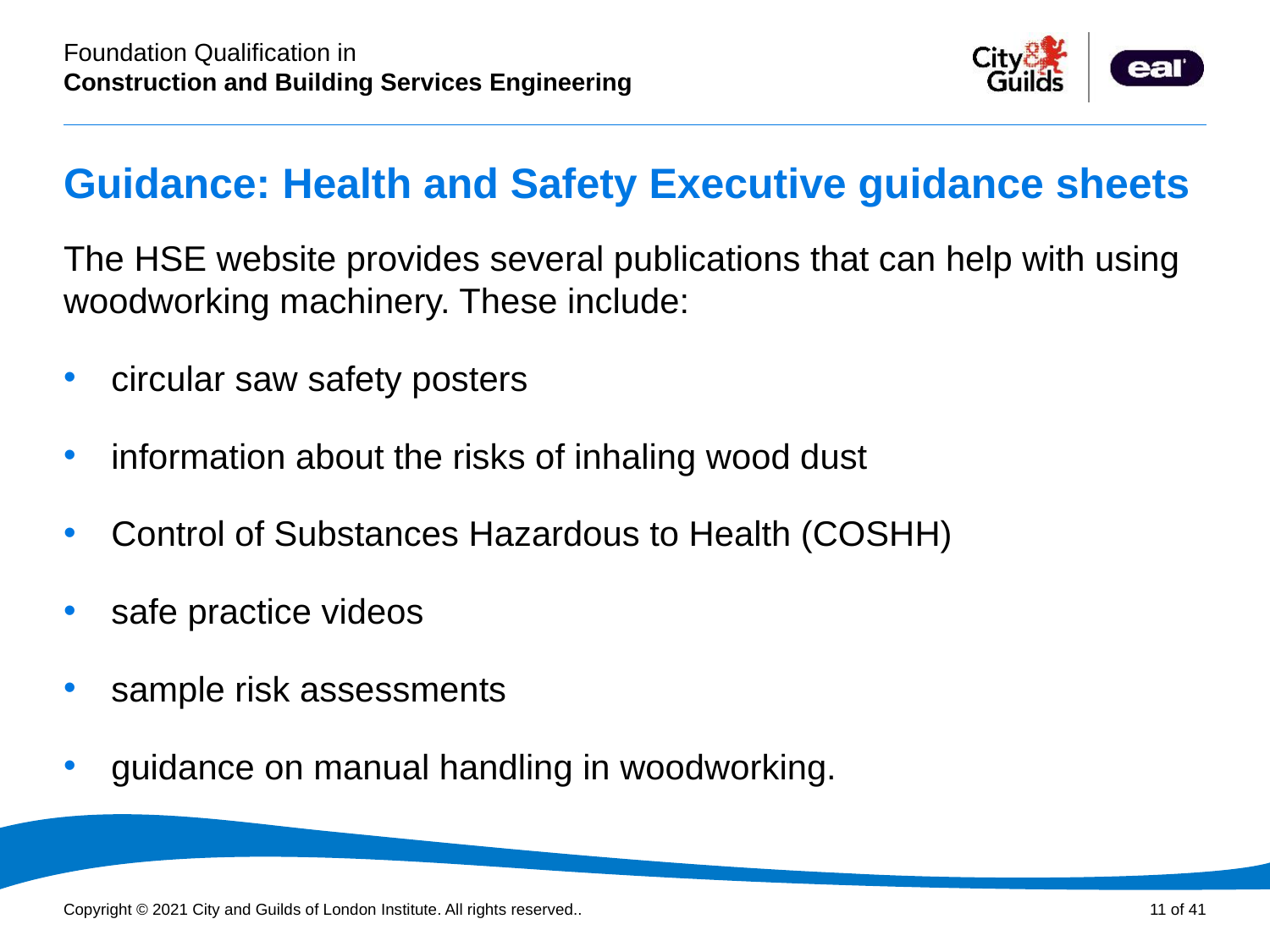

# Guidance: Health and Safety Executive guidance sheets
The HSE website provides several publications that can help with using woodworking machinery. These include:
circular saw safety posters
information about the risks of inhaling wood dust
Control of Substances Hazardous to Health (COSHH)
safe practice videos
sample risk assessments
guidance on manual handling in woodworking.